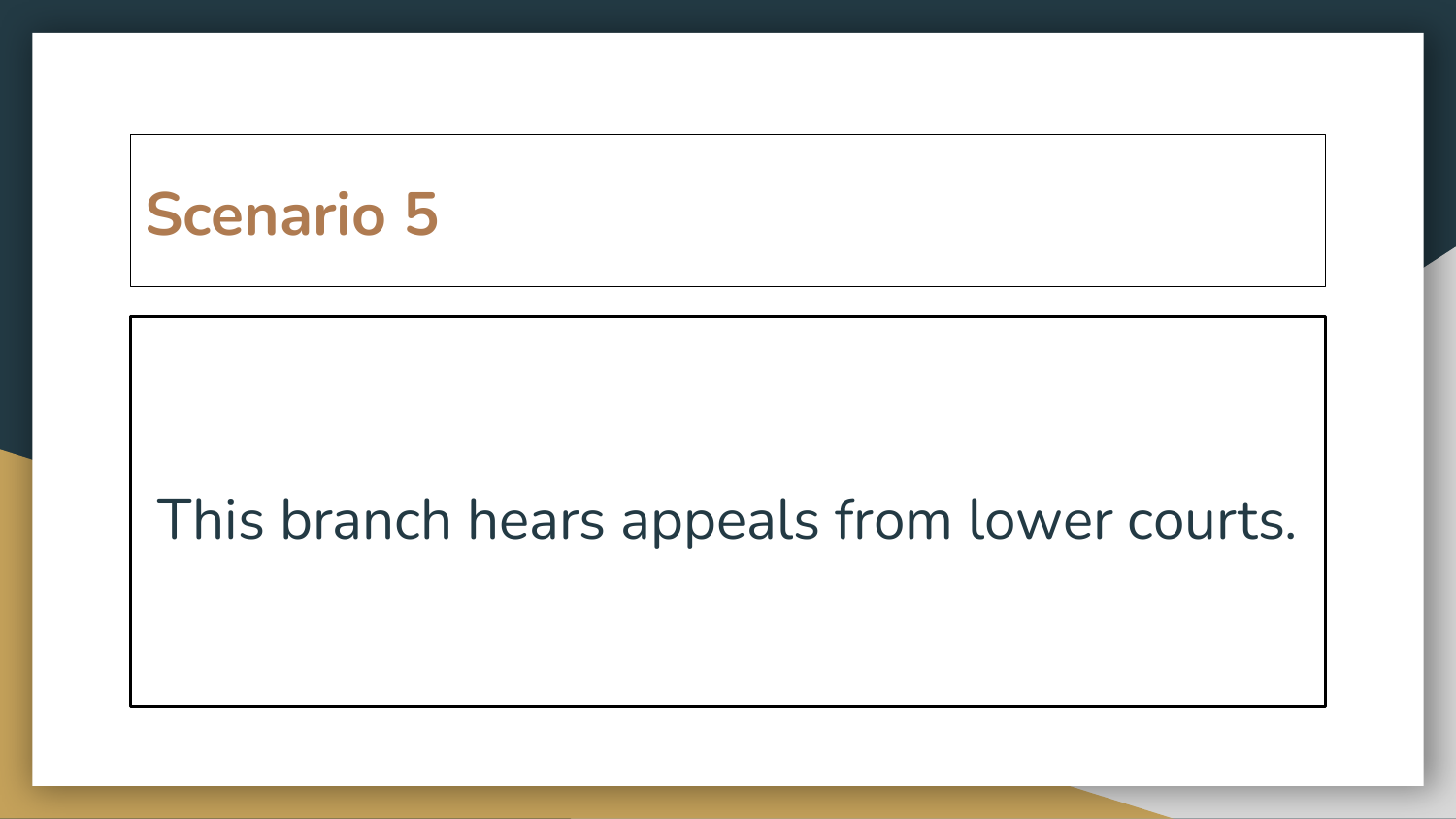

# Scenario 5
This branch hears appeals from lower courts.